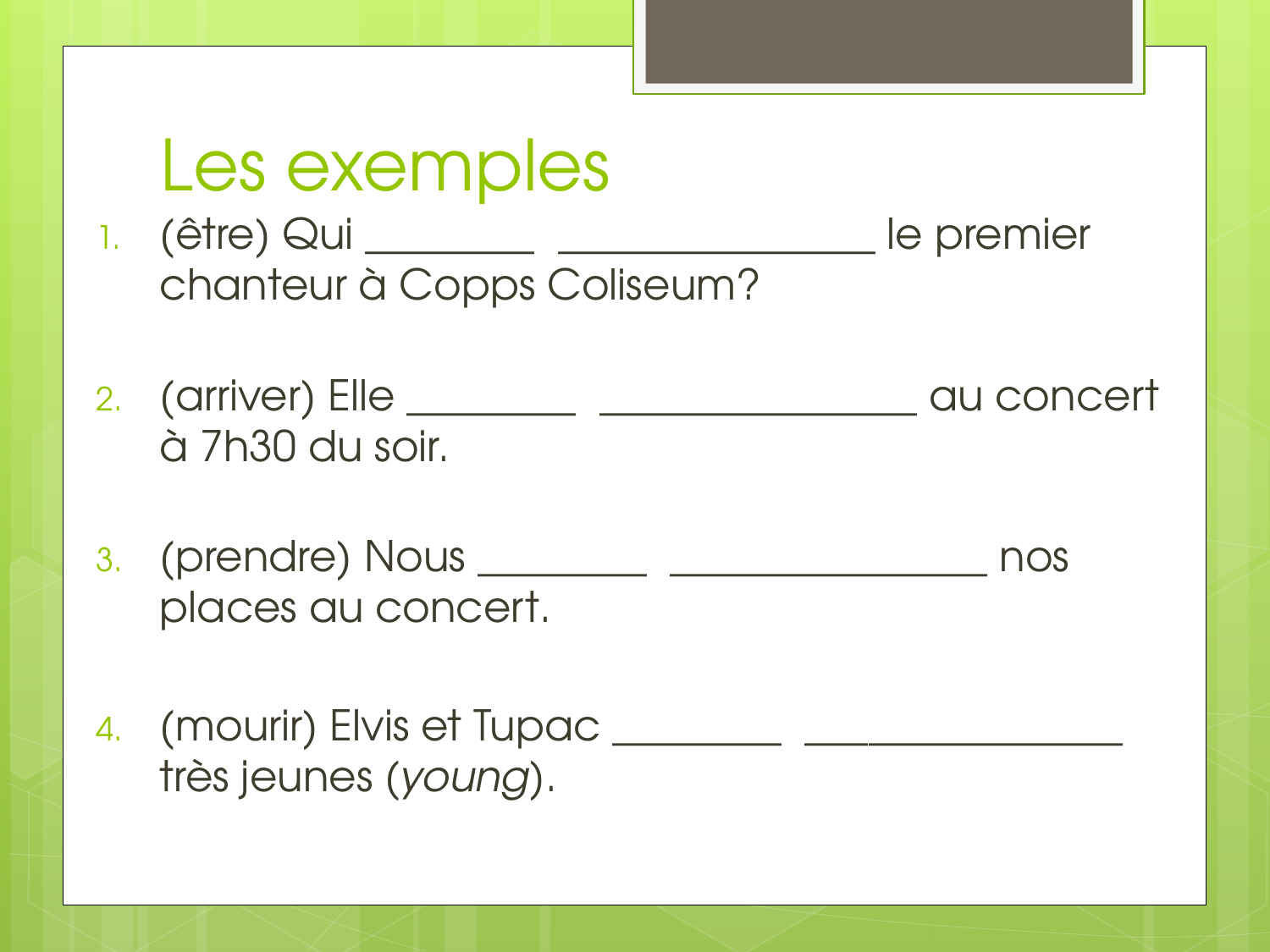

# Les exemples
(être) Qui ________  _______________ le premier chanteur à Copps Coliseum?
(arriver) Elle ________  _______________ au concert à 7h30 du soir.
(prendre) Nous ________  _______________ nos places au concert.

(mourir) Elvis et Tupac ________  _______________ très jeunes (young).